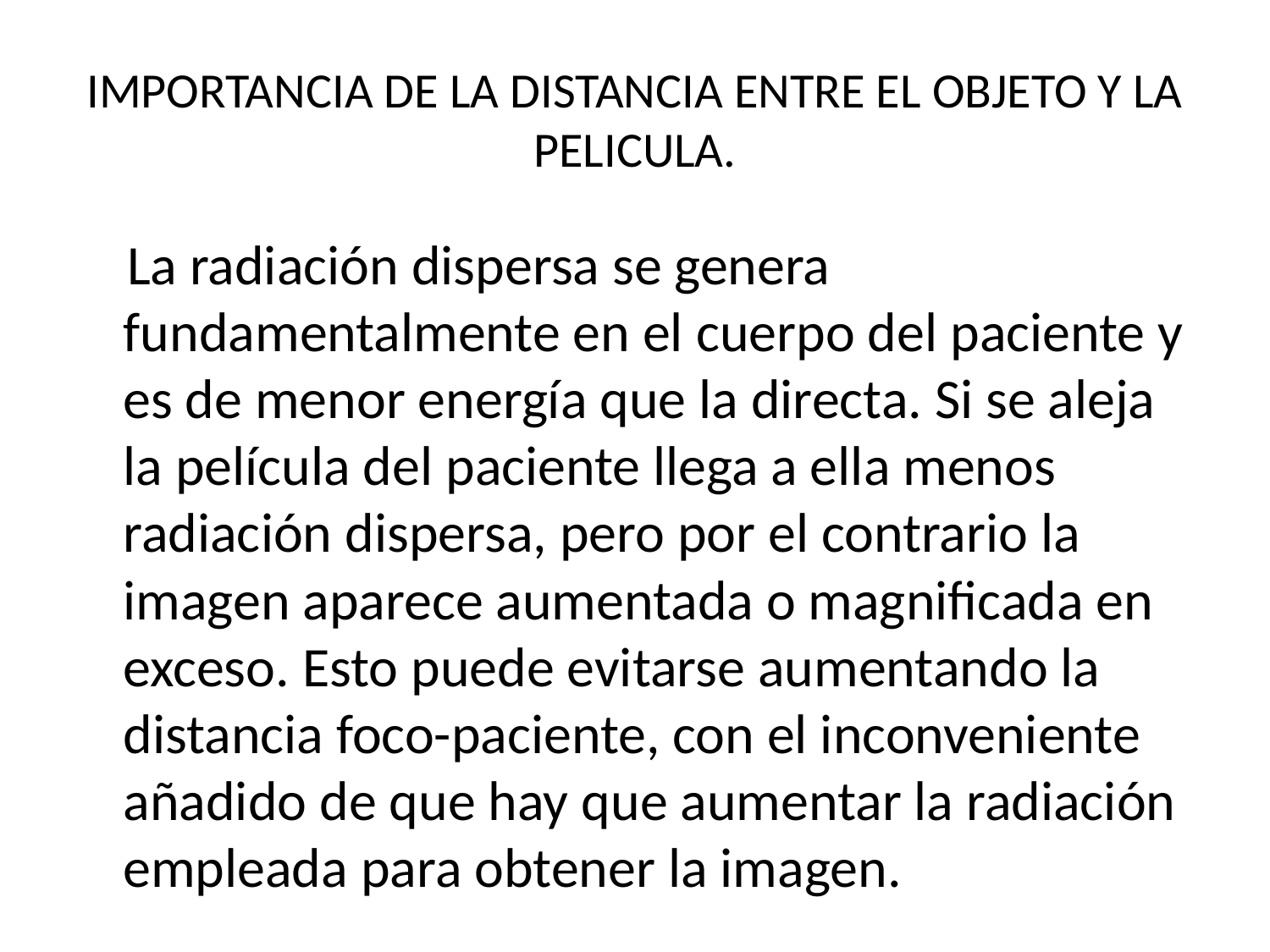

# IMPORTANCIA DE LA DISTANCIA ENTRE EL OBJETO Y LA PELICULA.
    La radiación dispersa se genera fundamentalmente en el cuerpo del paciente y es de menor energía que la directa. Si se aleja la película del paciente llega a ella menos radiación dispersa, pero por el contrario la imagen aparece aumentada o magnificada en exceso. Esto puede evitarse aumentando la distancia foco-paciente, con el inconveniente añadido de que hay que aumentar la radiación empleada para obtener la imagen.